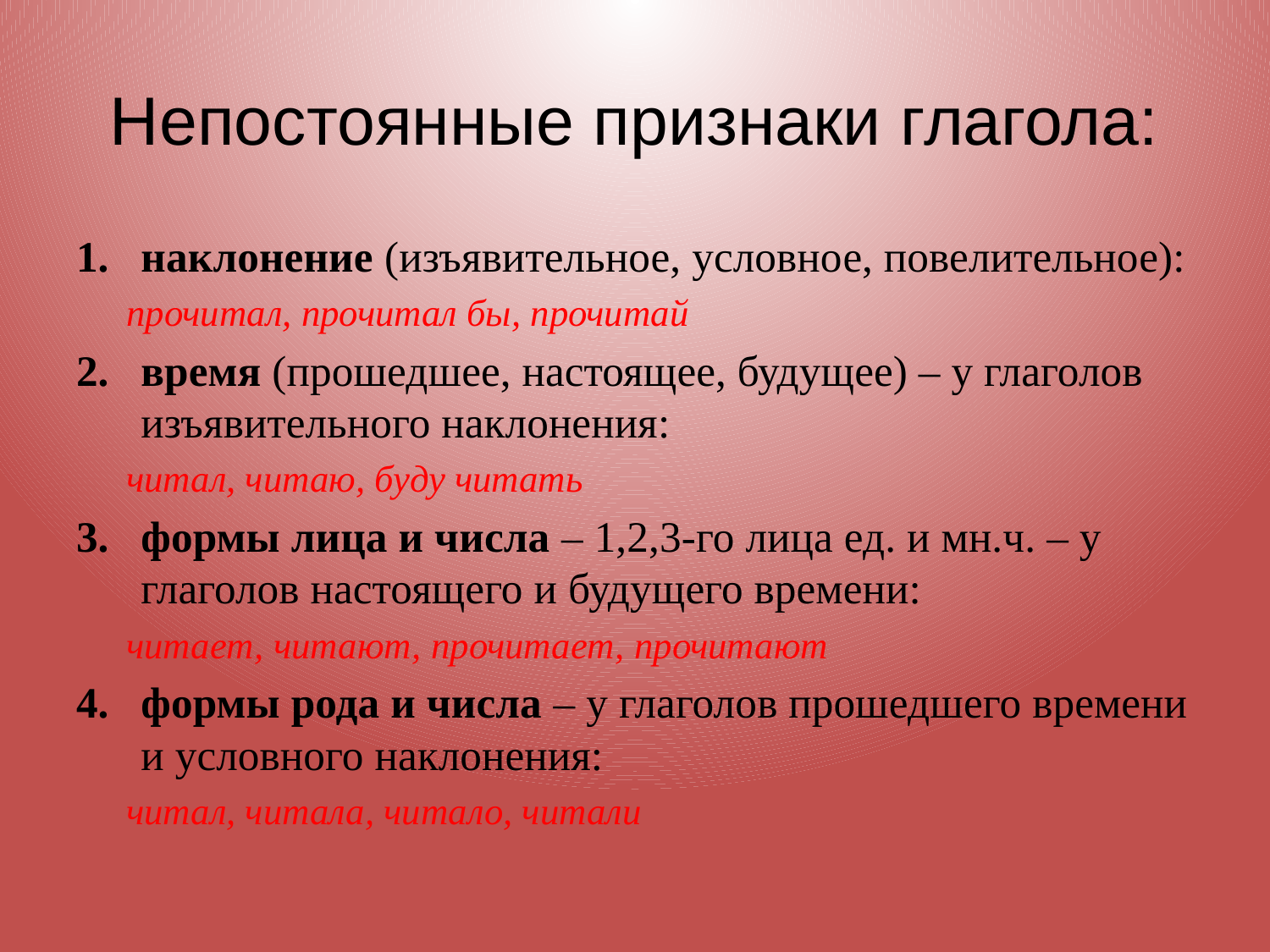

# Непостоянные признаки глагола:
наклонение (изъявительное, условное, повелительное):
прочитал, прочитал бы, прочитай
время (прошедшее, настоящее, будущее) – у глаголов изъявительного наклонения:
читал, читаю, буду читать
формы лица и числа – 1,2,3-го лица ед. и мн.ч. – у глаголов настоящего и будущего времени:
читает, читают, прочитает, прочитают
формы рода и числа – у глаголов прошедшего времени и условного наклонения:
читал, читала, читало, читали